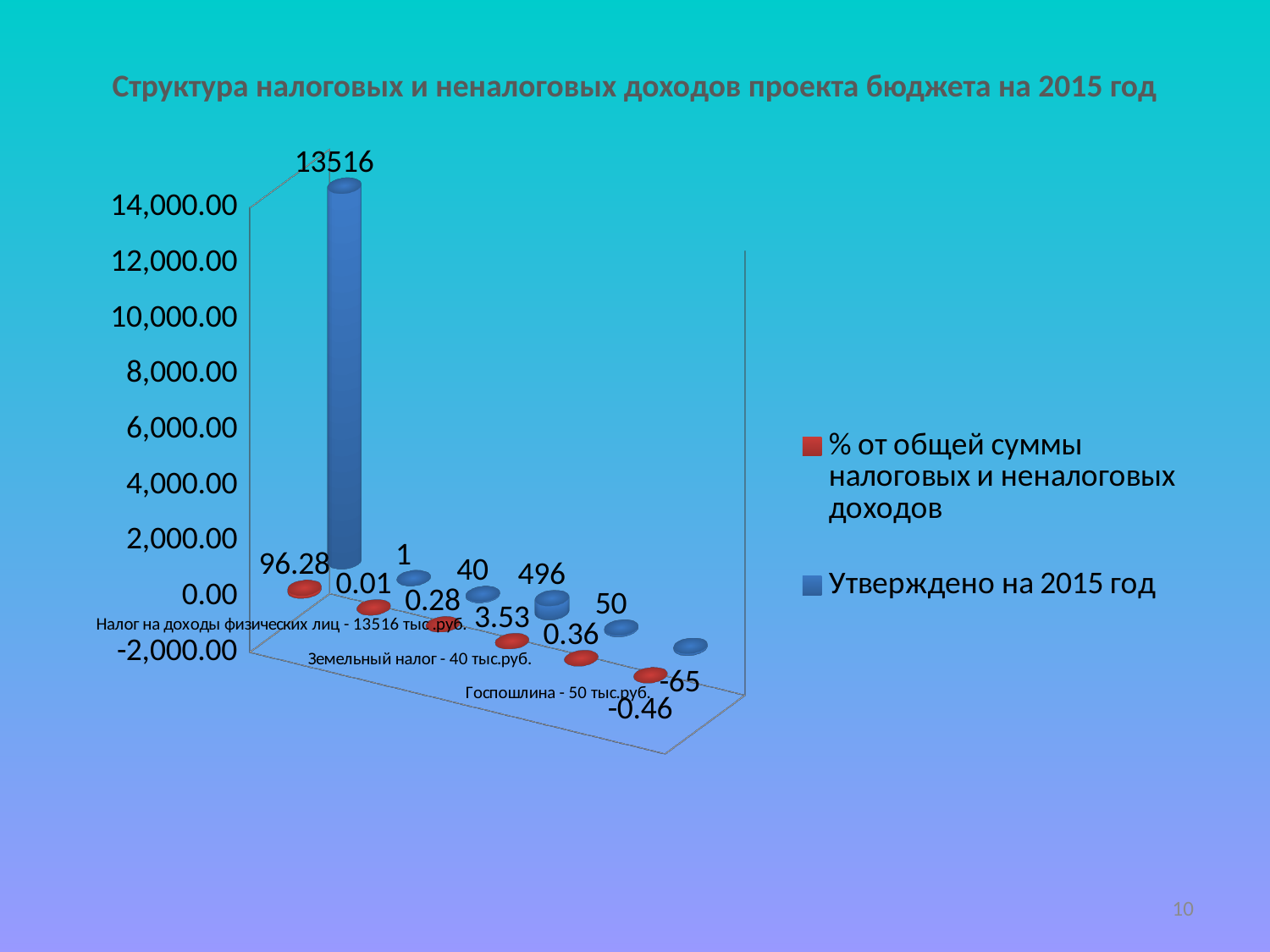

# Структура налоговых и неналоговых доходов проекта бюджета на 2015 год

[unsupported chart]

10